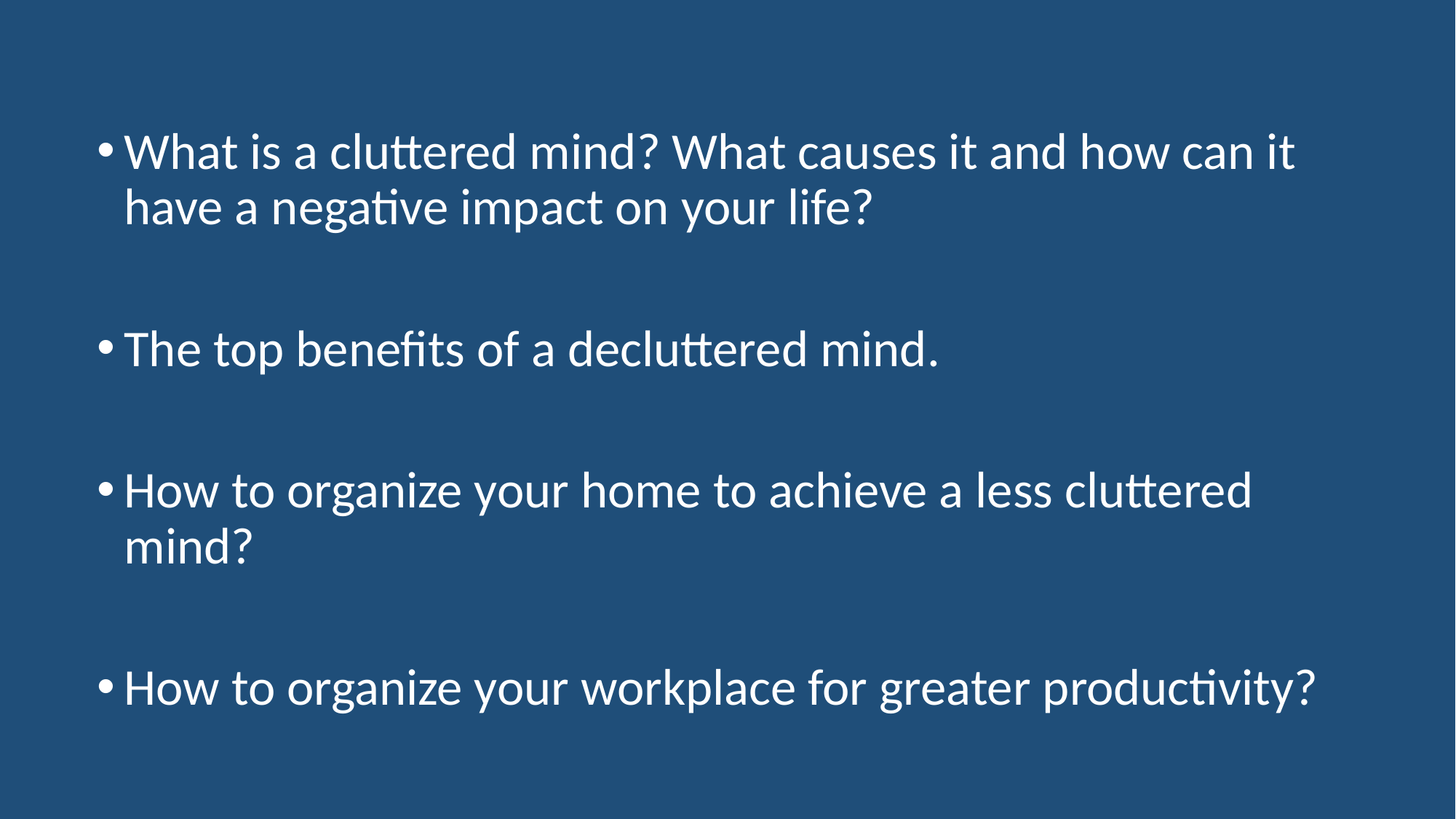

What is a cluttered mind? What causes it and how can it have a negative impact on your life?

The top benefits of a decluttered mind.

How to organize your home to achieve a less cluttered mind?

How to organize your workplace for greater productivity?